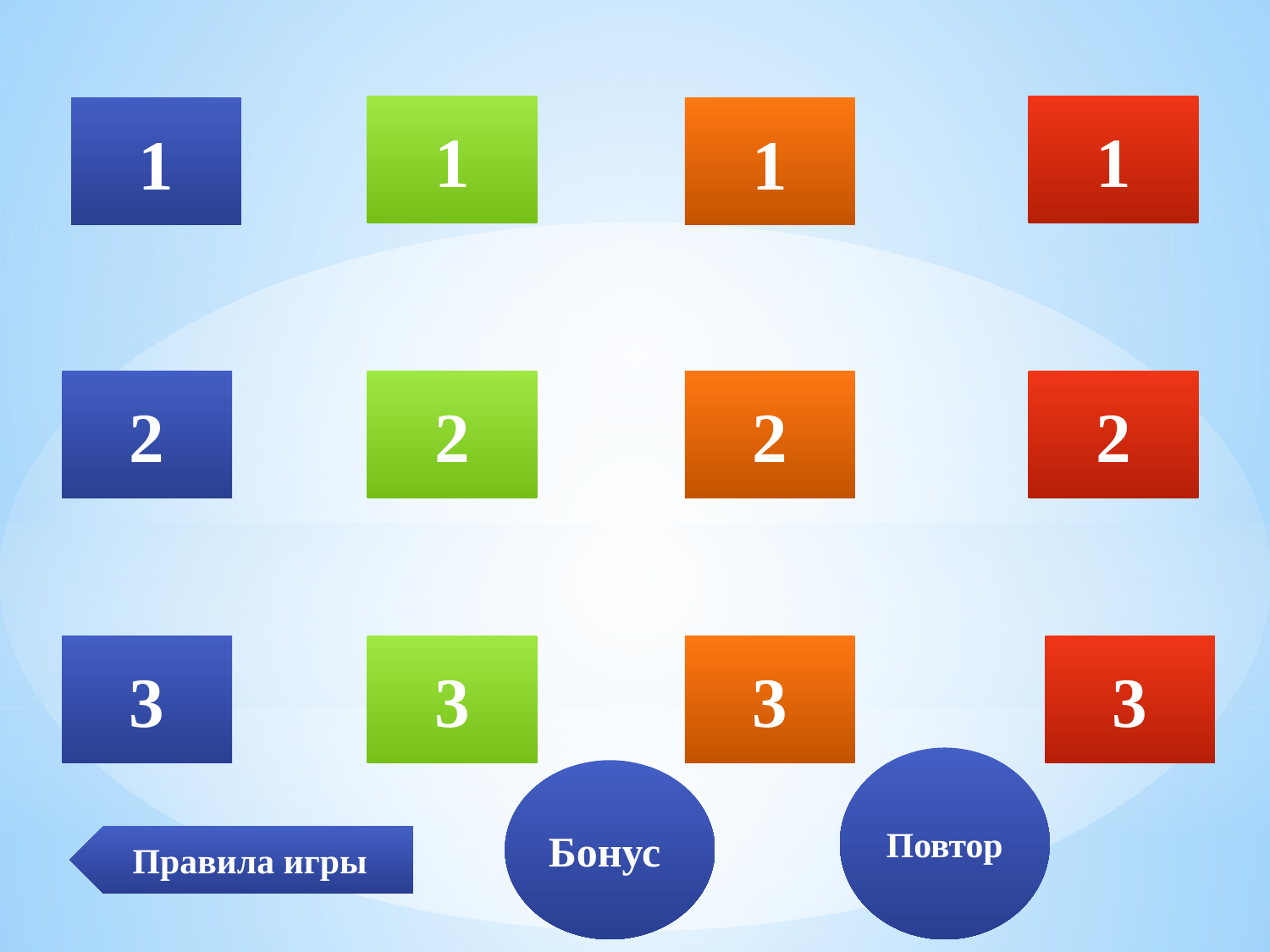

1
1
1
1
2
2
2
2
3
3
3
3
Повтор
Бонус
Правила игры